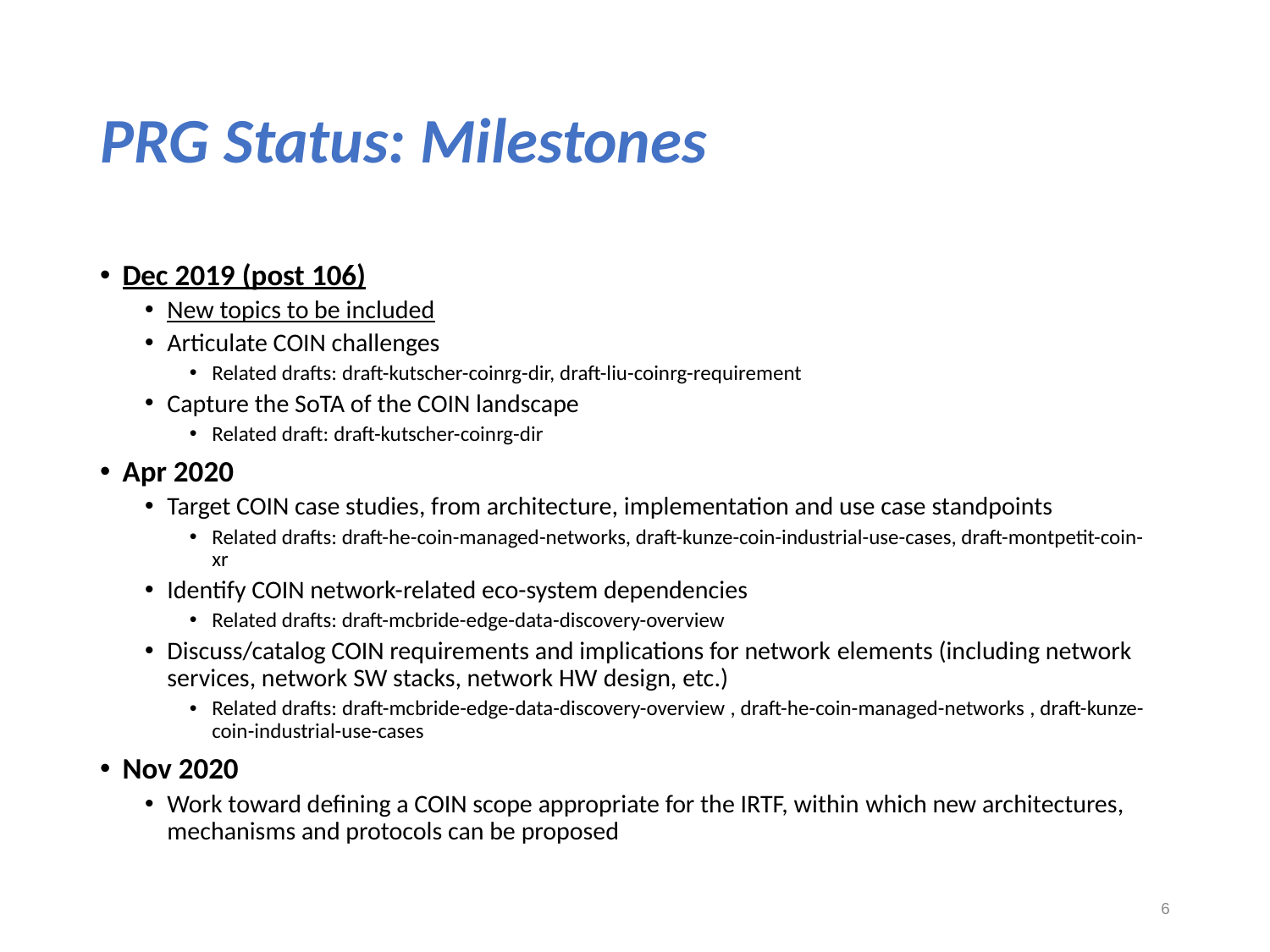

# PRG Status: Milestones
Dec 2019 (post 106)
New topics to be included
Articulate COIN challenges
Related drafts: draft-kutscher-coinrg-dir, draft-liu-coinrg-requirement
Capture the SoTA of the COIN landscape
Related draft: draft-kutscher-coinrg-dir
Apr 2020
Target COIN case studies, from architecture, implementation and use case standpoints
Related drafts: draft-he-coin-managed-networks, draft-kunze-coin-industrial-use-cases, draft-montpetit-coin-xr
Identify COIN network-related eco-system dependencies
Related drafts: draft-mcbride-edge-data-discovery-overview
Discuss/catalog COIN requirements and implications for network elements (including network services, network SW stacks, network HW design, etc.)
Related drafts: draft-mcbride-edge-data-discovery-overview , draft-he-coin-managed-networks , draft-kunze-coin-industrial-use-cases
Nov 2020
Work toward defining a COIN scope appropriate for the IRTF, within which new architectures, mechanisms and protocols can be proposed
6